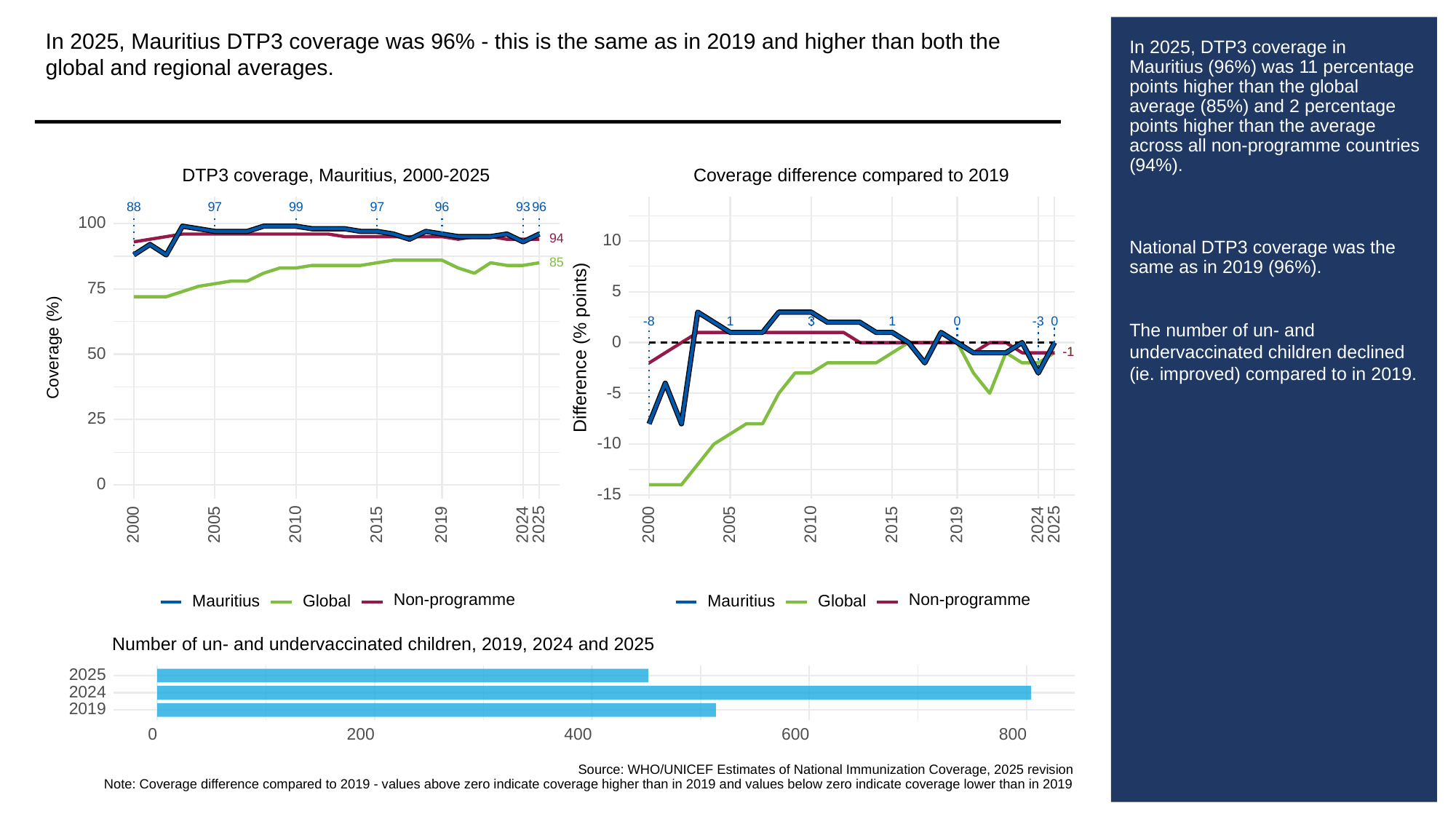

In 2025, Mauritius DTP3 coverage was 96% - this is the same as in 2019 and higher than both the global and regional averages.
# In 2025, DTP3 coverage in Mauritius (96%) was 11 percentage points higher than the global average (85%) and 2 percentage points higher than the average across all non-programme countries (94%).

National DTP3 coverage was the same as in 2019 (96%).

The number of un- and undervaccinated children declined (ie. improved) compared to in 2019.

Coverage difference compared to 2019
DTP3 coverage, Mauritius, 2000-2025

93
88
97
99
97
96
96

100

94
10

85

75
5

3
-3
-8
0
0
1
1

0
Difference (% points)
Coverage (%)

50
-1
-1

-5

25

-10

0

-15

2000
2005
2010
2015
2019
2024
2025
2000
2005
2010
2015
2019
2024
2025
Non-programme
Non-programme
Global
Global
Mauritius
Mauritius

Number of un- and undervaccinated children, 2019, 2024 and 2025

2025

2024

2019

0
200
400
600
800
Source: WHO/UNICEF Estimates of National Immunization Coverage, 2025 revision
Note: Coverage difference compared to 2019 - values above zero indicate coverage higher than in 2019 and values below zero indicate coverage lower than in 2019